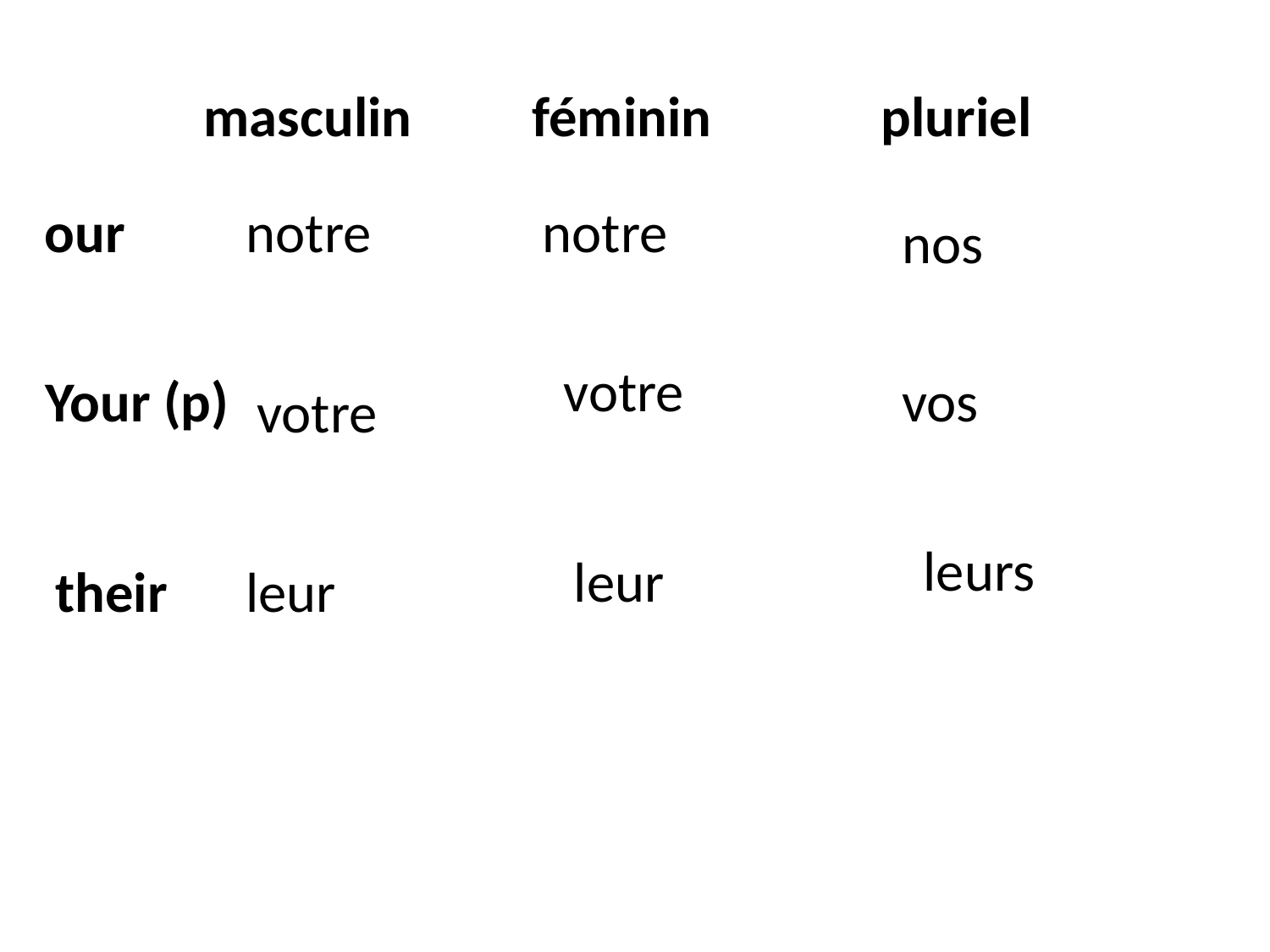

masculin
féminin
pluriel
our
notre
notre
nos
votre
Your (p)
vos
votre
leurs
leur
their
leur